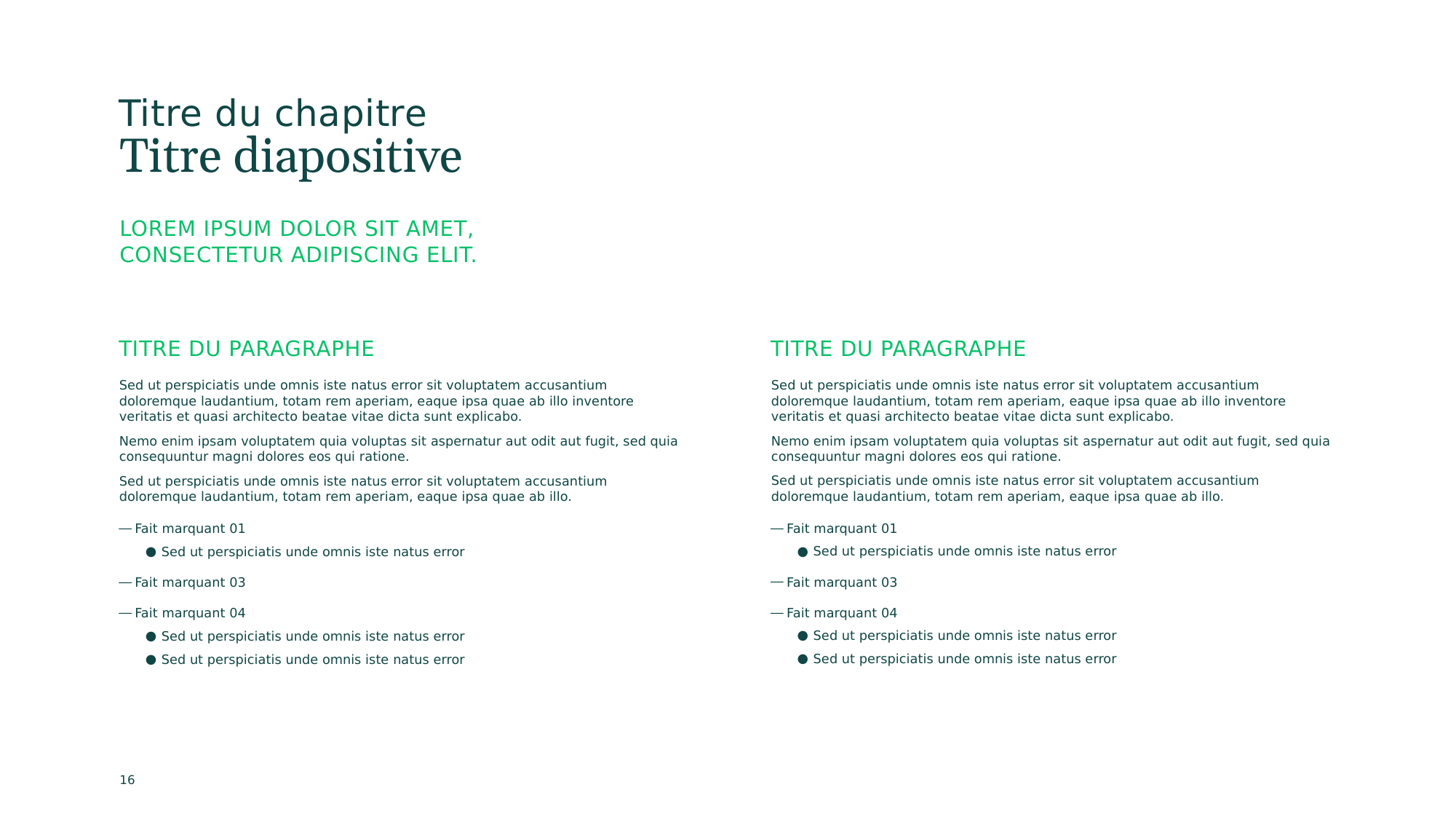

Titre du chapitre
# Titre diapositive
LOREM IPSUM DOLOR SIT AMET,
CONSECTETUR ADIPISCING ELIT.
TITRE DU PARAGRAPHE
Sed ut perspiciatis unde omnis iste natus error sit voluptatem accusantium doloremque laudantium, totam rem aperiam, eaque ipsa quae ab illo inventore veritatis et quasi architecto beatae vitae dicta sunt explicabo.
Nemo enim ipsam voluptatem quia voluptas sit aspernatur aut odit aut fugit, sed quia consequuntur magni dolores eos qui ratione.
Sed ut perspiciatis unde omnis iste natus error sit voluptatem accusantium doloremque laudantium, totam rem aperiam, eaque ipsa quae ab illo.
Fait marquant 01
Sed ut perspiciatis unde omnis iste natus error
Fait marquant 03
Fait marquant 04
Sed ut perspiciatis unde omnis iste natus error
Sed ut perspiciatis unde omnis iste natus error
TITRE DU PARAGRAPHE
Sed ut perspiciatis unde omnis iste natus error sit voluptatem accusantium doloremque laudantium, totam rem aperiam, eaque ipsa quae ab illo inventore veritatis et quasi architecto beatae vitae dicta sunt explicabo.
Nemo enim ipsam voluptatem quia voluptas sit aspernatur aut odit aut fugit, sed quia consequuntur magni dolores eos qui ratione.
Sed ut perspiciatis unde omnis iste natus error sit voluptatem accusantium doloremque laudantium, totam rem aperiam, eaque ipsa quae ab illo.
Fait marquant 01
Sed ut perspiciatis unde omnis iste natus error
Fait marquant 03
Fait marquant 04
Sed ut perspiciatis unde omnis iste natus error
Sed ut perspiciatis unde omnis iste natus error

16